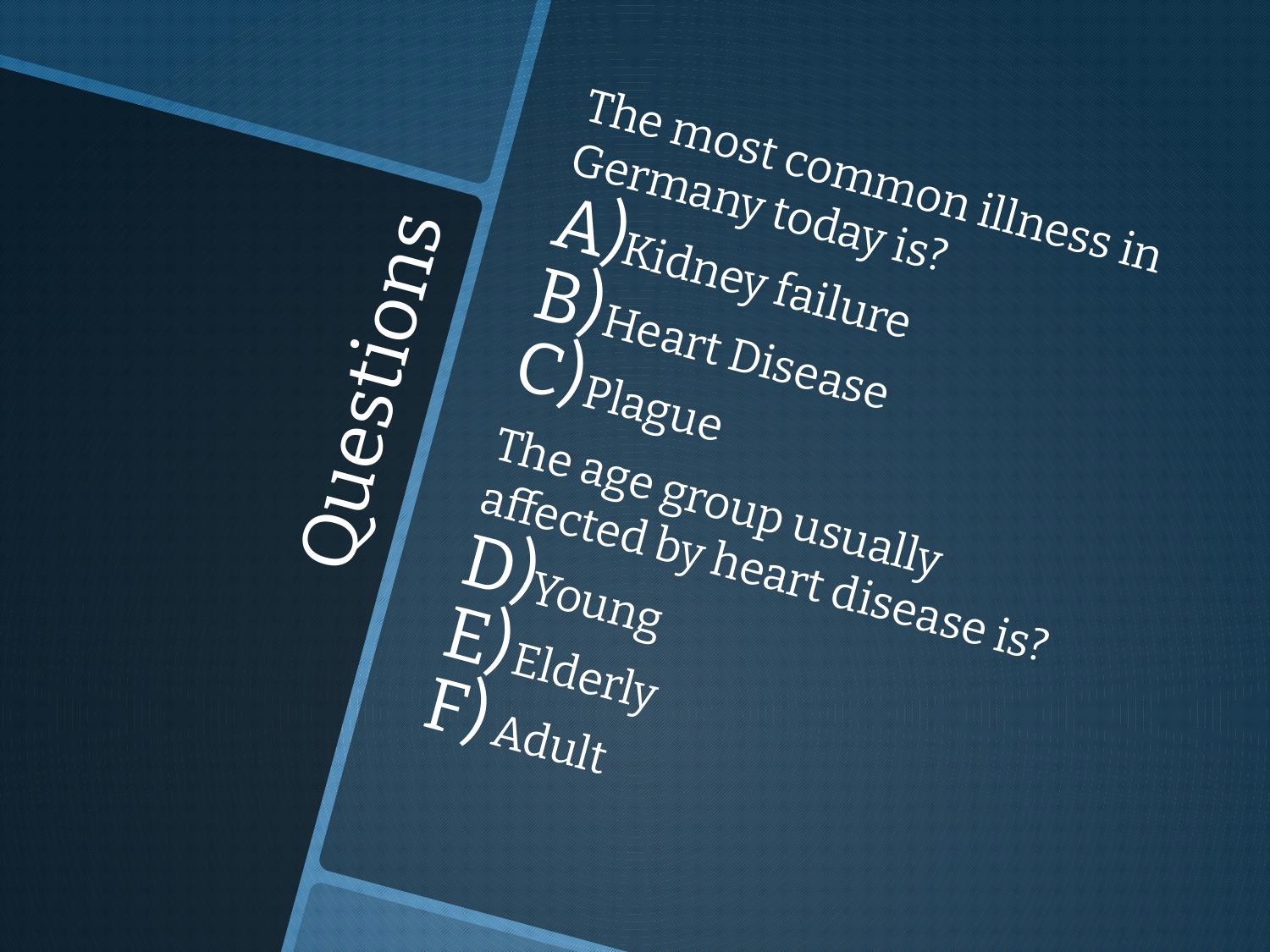

The most common illness in Germany today is?
Kidney failure
Heart Disease
Plague
The age group usually affected by heart disease is?
Young
Elderly
Adult
# Questions